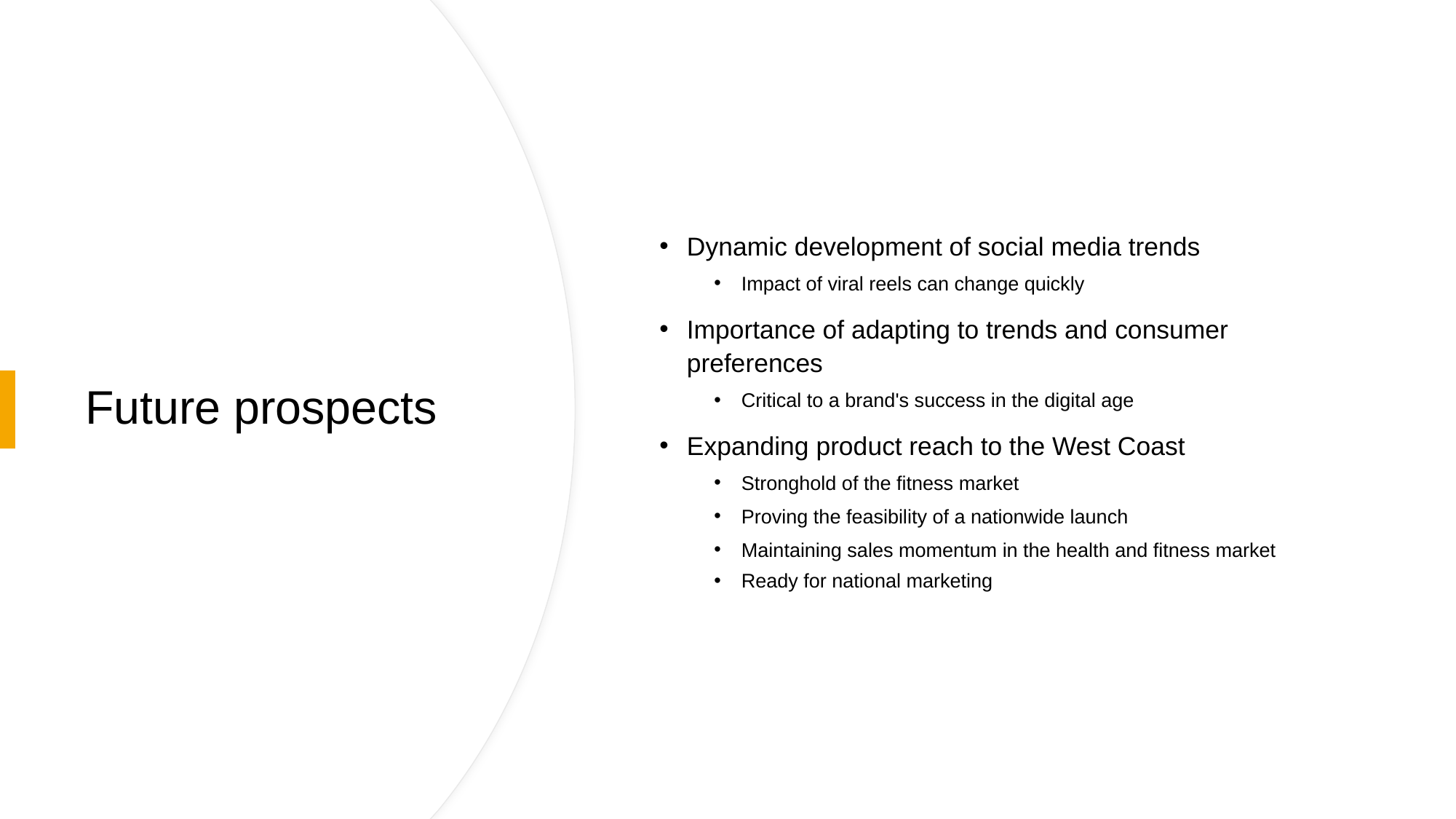

Dynamic development of social media trends
Impact of viral reels can change quickly
Importance of adapting to trends and consumer preferences
Critical to a brand's success in the digital age
Expanding product reach to the West Coast
Stronghold of the fitness market
Proving the feasibility of a nationwide launch
Maintaining sales momentum in the health and fitness market
Ready for national marketing
# Future prospects